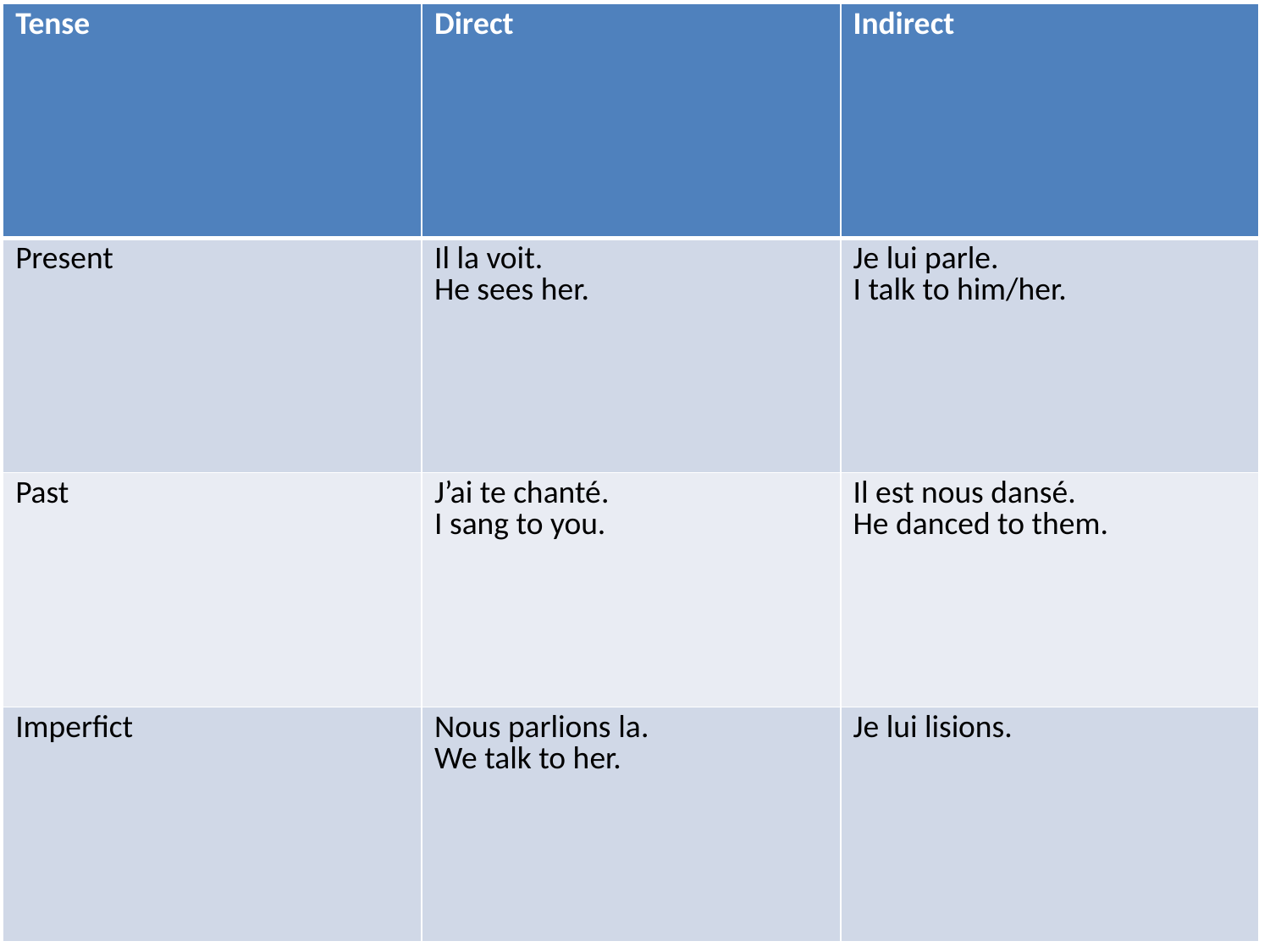

| Tense | Direct | Indirect |
| --- | --- | --- |
| Present | Il la voit. He sees her. | Je lui parle. I talk to him/her. |
| Past | J’ai te chanté. I sang to you. | Il est nous dansé. He danced to them. |
| Imperfict | Nous parlions la. We talk to her. | Je lui lisions. |